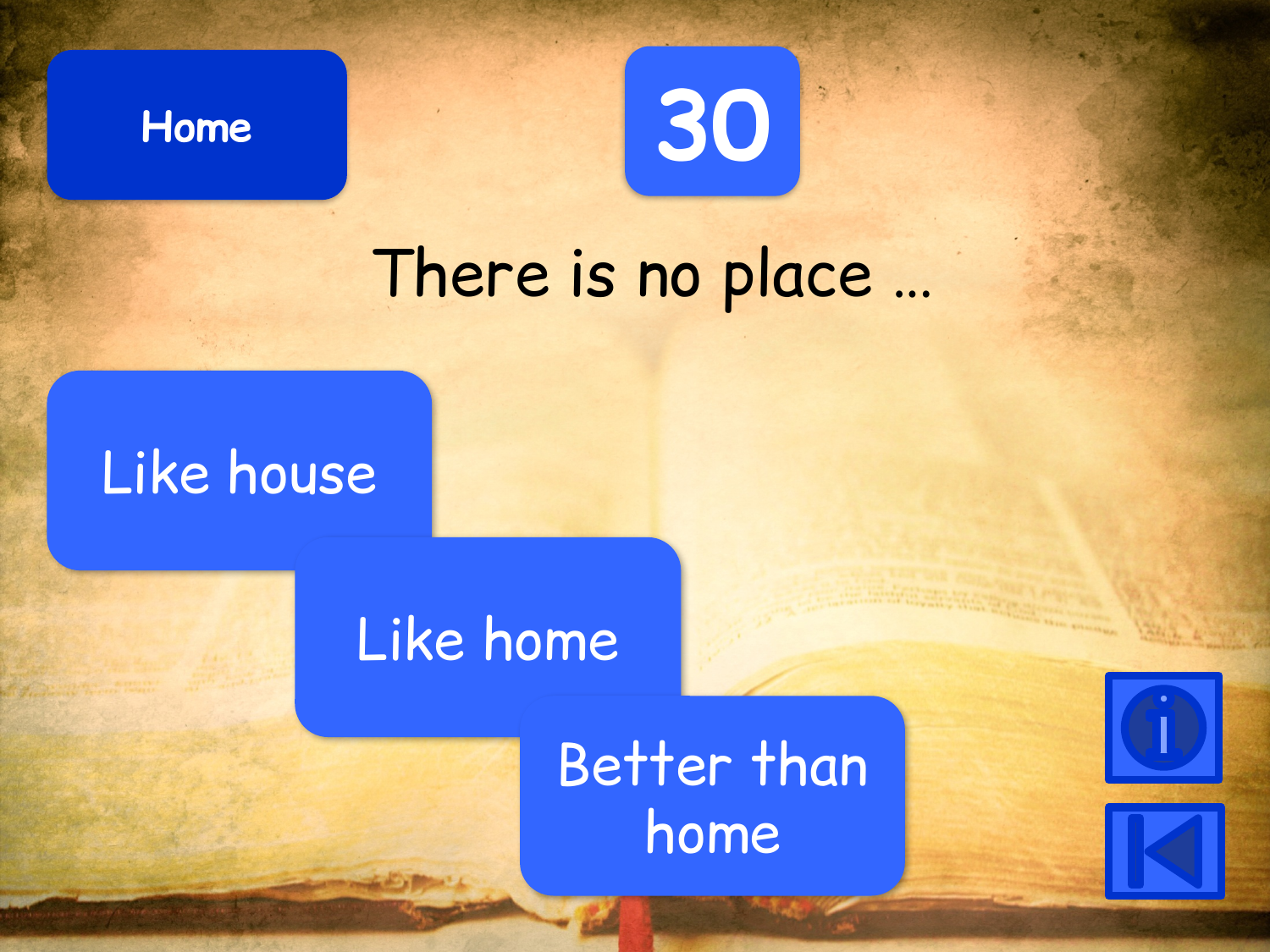

30
Home
There is no place …
Like house
Like home

Better than home